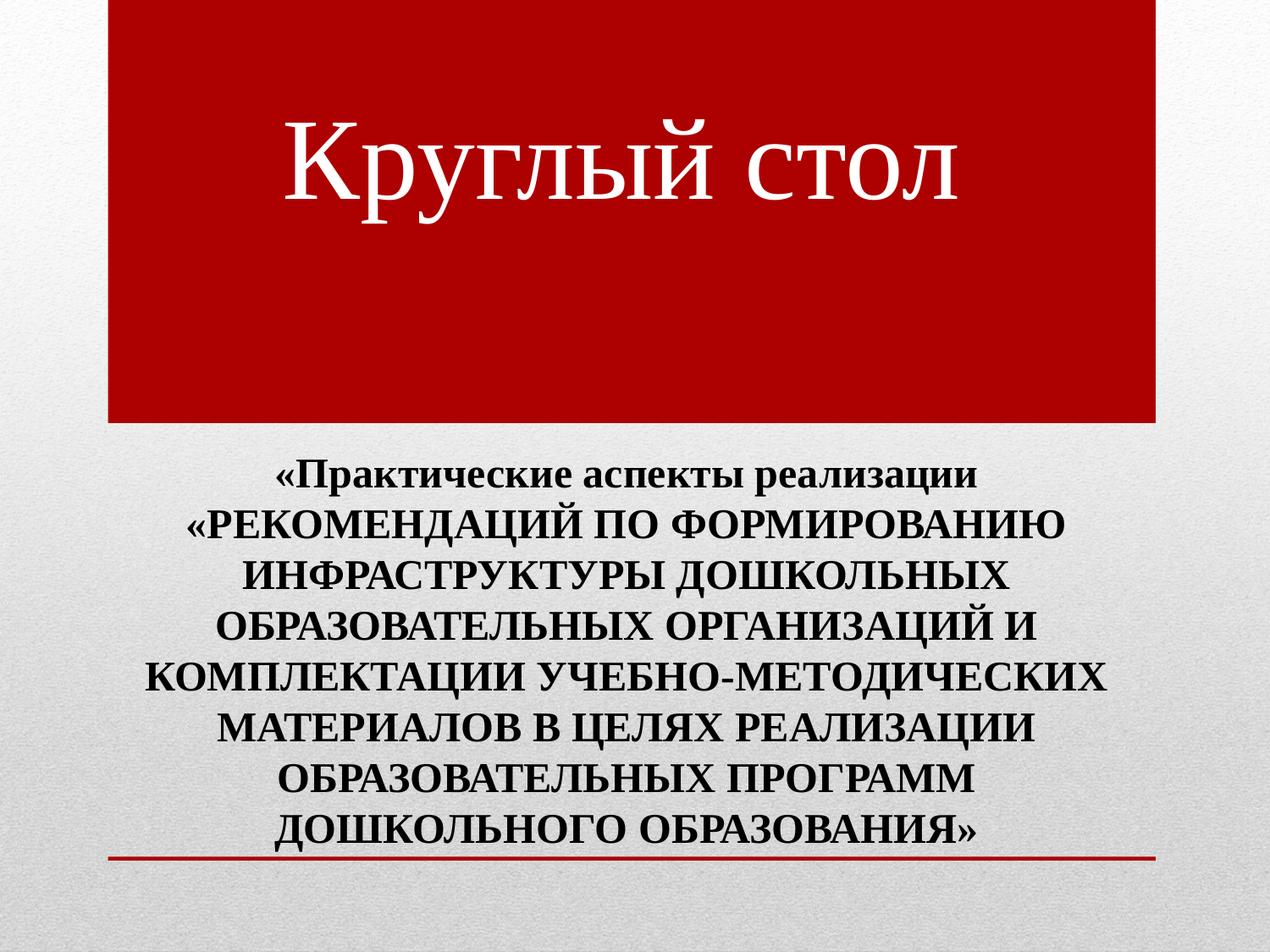

Круглый стол
«Практические аспекты реализации «РЕКОМЕНДАЦИЙ ПО ФОРМИРОВАНИЮ ИНФРАСТРУКТУРЫ ДОШКОЛЬНЫХ ОБРАЗОВАТЕЛЬНЫХ ОРГАНИЗАЦИЙ И КОМПЛЕКТАЦИИ УЧЕБНО-МЕТОДИЧЕСКИХ МАТЕРИАЛОВ В ЦЕЛЯХ РЕАЛИЗАЦИИ ОБРАЗОВАТЕЛЬНЫХ ПРОГРАММ ДОШКОЛЬНОГО ОБРАЗОВАНИЯ»